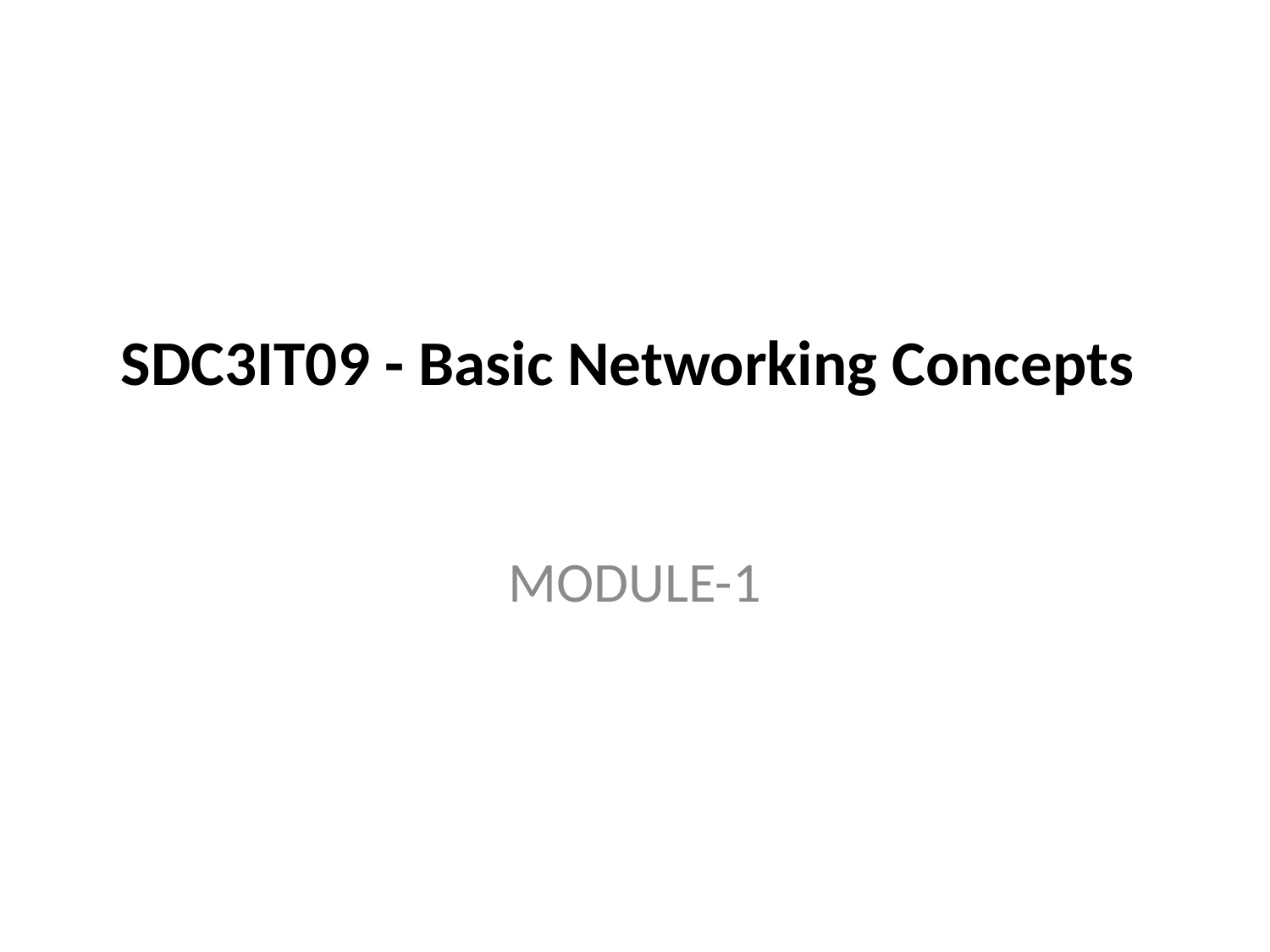

# SDC3IT09 - Basic Networking Concepts
MODULE-1